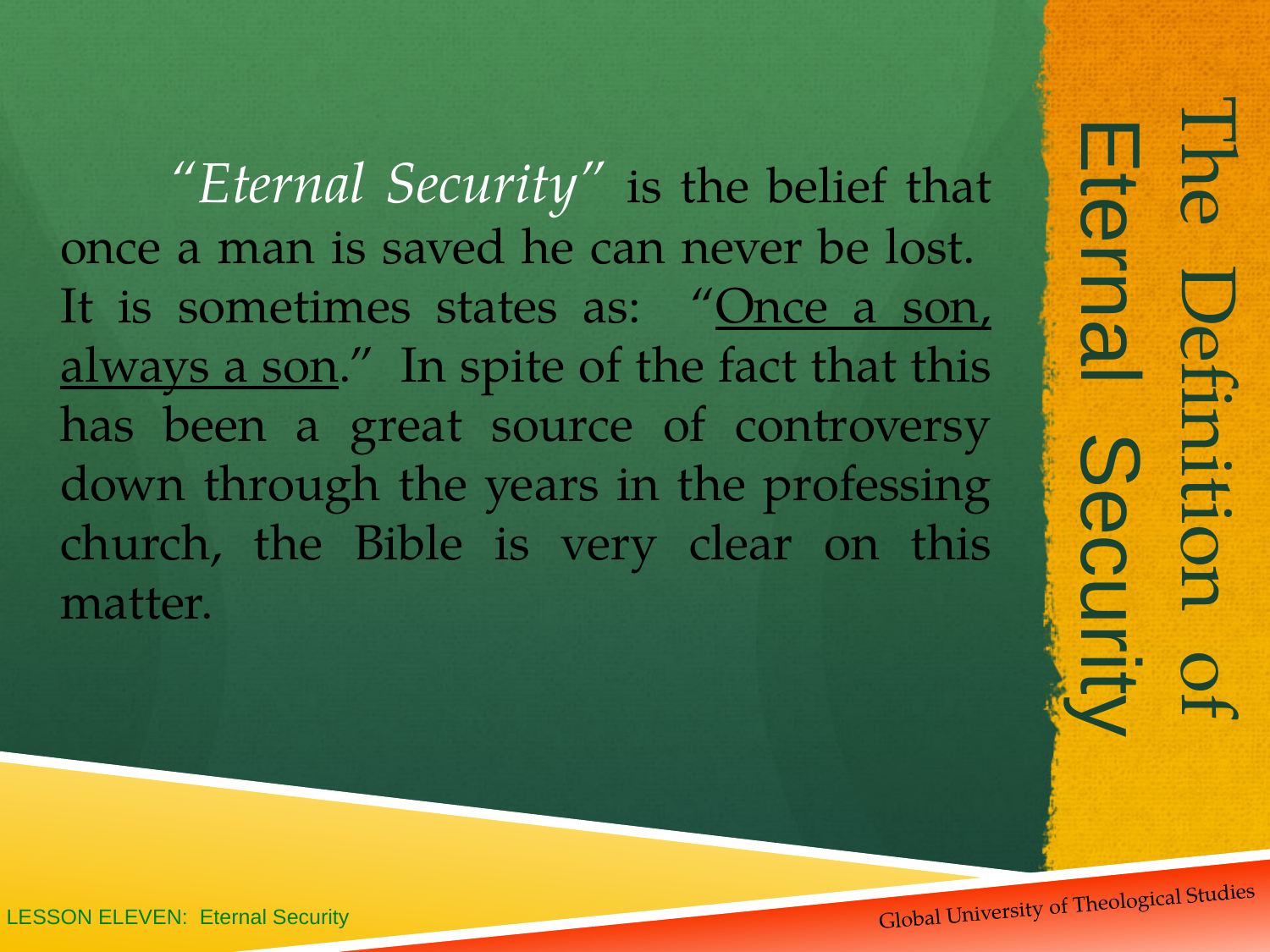

# The  Definition  of Eternal  Security
      “Eternal Security” is the belief that once a man is saved he can never be lost.  It is sometimes states as:  “Once a son, always a son.”  In spite of the fact that this has been a great source of controversy down through the years in the professing church, the Bible is very clear on this matter.
 Global University of Theological Studies
LESSON ELEVEN:  Eternal Security